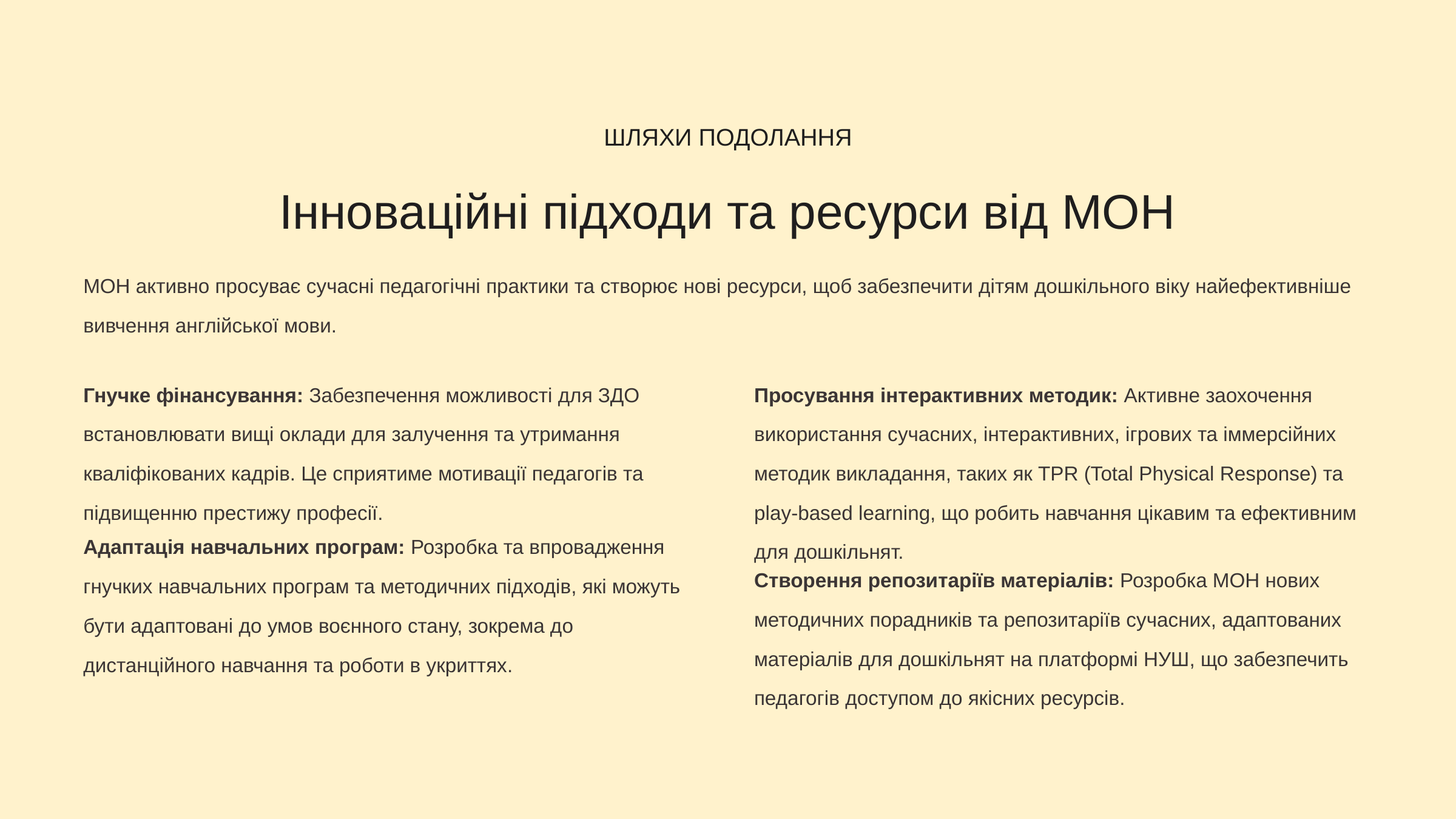

ШЛЯХИ ПОДОЛАННЯ
Інноваційні підходи та ресурси від МОН
МОН активно просуває сучасні педагогічні практики та створює нові ресурси, щоб забезпечити дітям дошкільного віку найефективніше вивчення англійської мови.
Гнучке фінансування: Забезпечення можливості для ЗДО встановлювати вищі оклади для залучення та утримання кваліфікованих кадрів. Це сприятиме мотивації педагогів та підвищенню престижу професії.
Просування інтерактивних методик: Активне заохочення використання сучасних, інтерактивних, ігрових та іммерсійних методик викладання, таких як TPR (Total Physical Response) та play-based learning, що робить навчання цікавим та ефективним для дошкільнят.
Адаптація навчальних програм: Розробка та впровадження гнучких навчальних програм та методичних підходів, які можуть бути адаптовані до умов воєнного стану, зокрема до дистанційного навчання та роботи в укриттях.
Створення репозитаріїв матеріалів: Розробка МОН нових методичних порадників та репозитаріїв сучасних, адаптованих матеріалів для дошкільнят на платформі НУШ, що забезпечить педагогів доступом до якісних ресурсів.